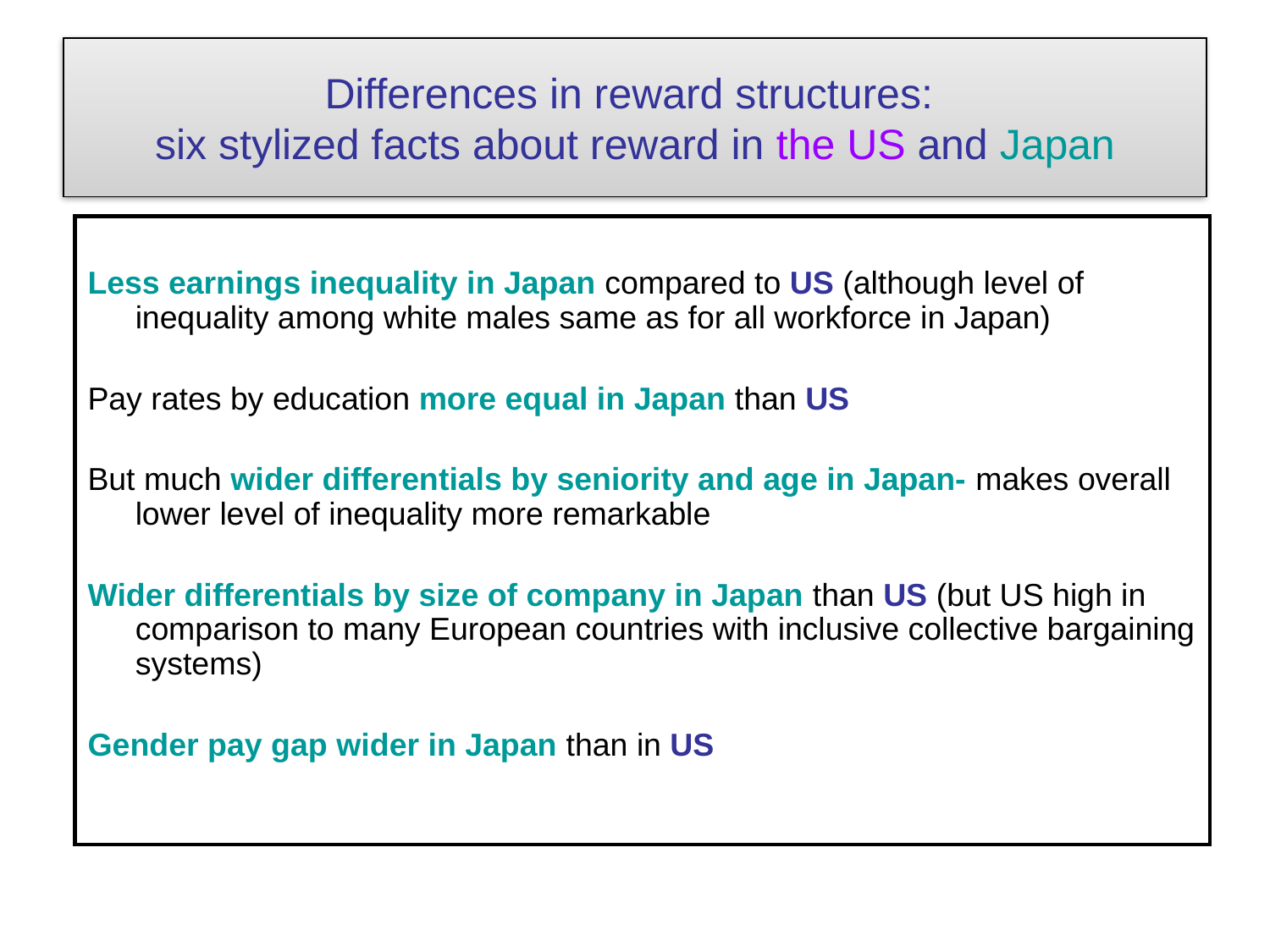

# Differences in reward structures: six stylized facts about reward in the US and Japan

Less earnings inequality in Japan compared to US (although level of inequality among white males same as for all workforce in Japan)

Pay rates by education more equal in Japan than US

But much wider differentials by seniority and age in Japan- makes overall lower level of inequality more remarkable

Wider differentials by size of company in Japan than US (but US high in comparison to many European countries with inclusive collective bargaining systems)

Gender pay gap wider in Japan than in US